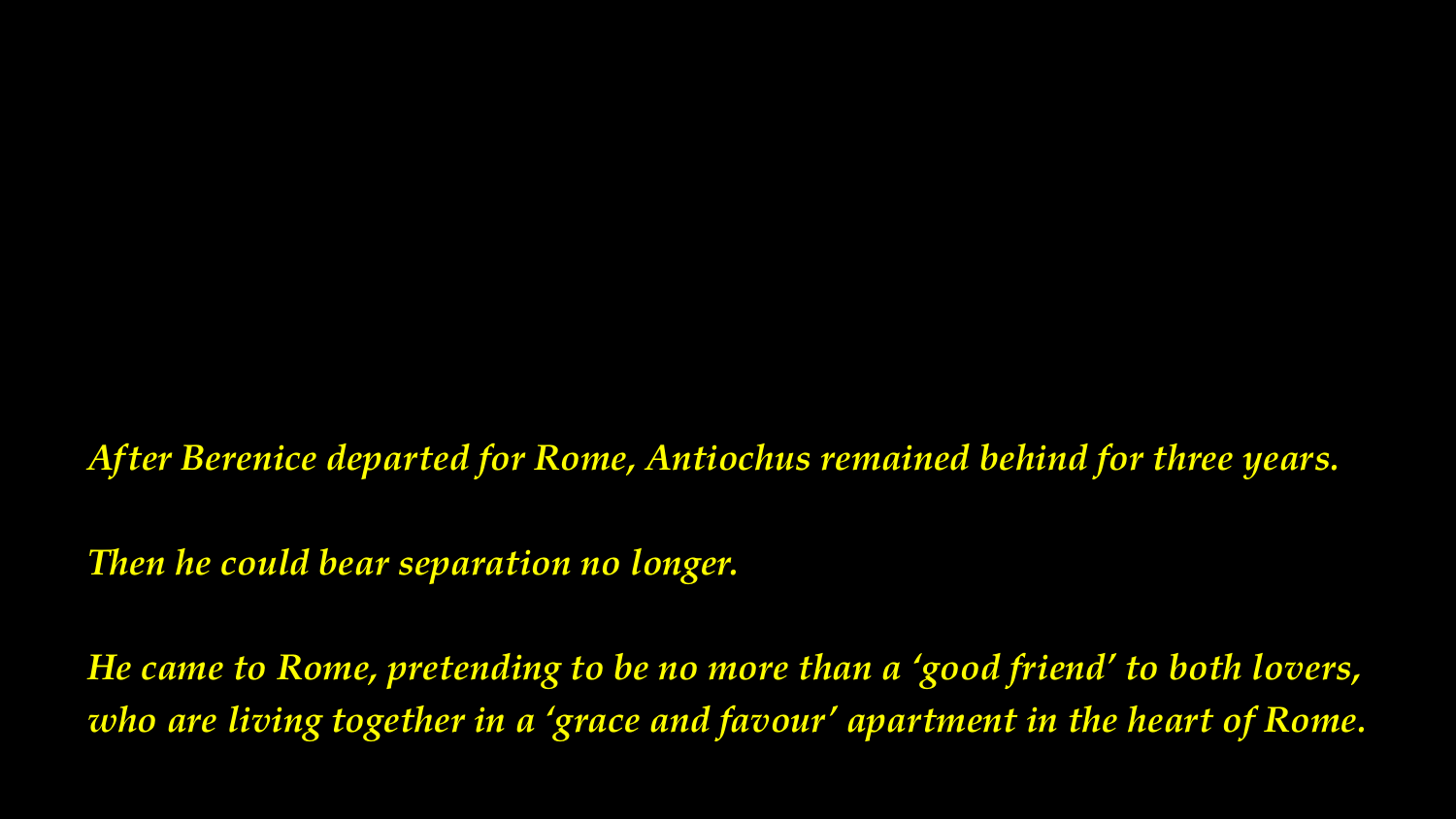

# After Berenice departed for Rome, Antiochus remained behind for three years. Then he could bear separation no longer. He came to Rome, pretending to be no more than a ‘good friend’ to both lovers, who are living together in a ‘grace and favour’ apartment in the heart of Rome.